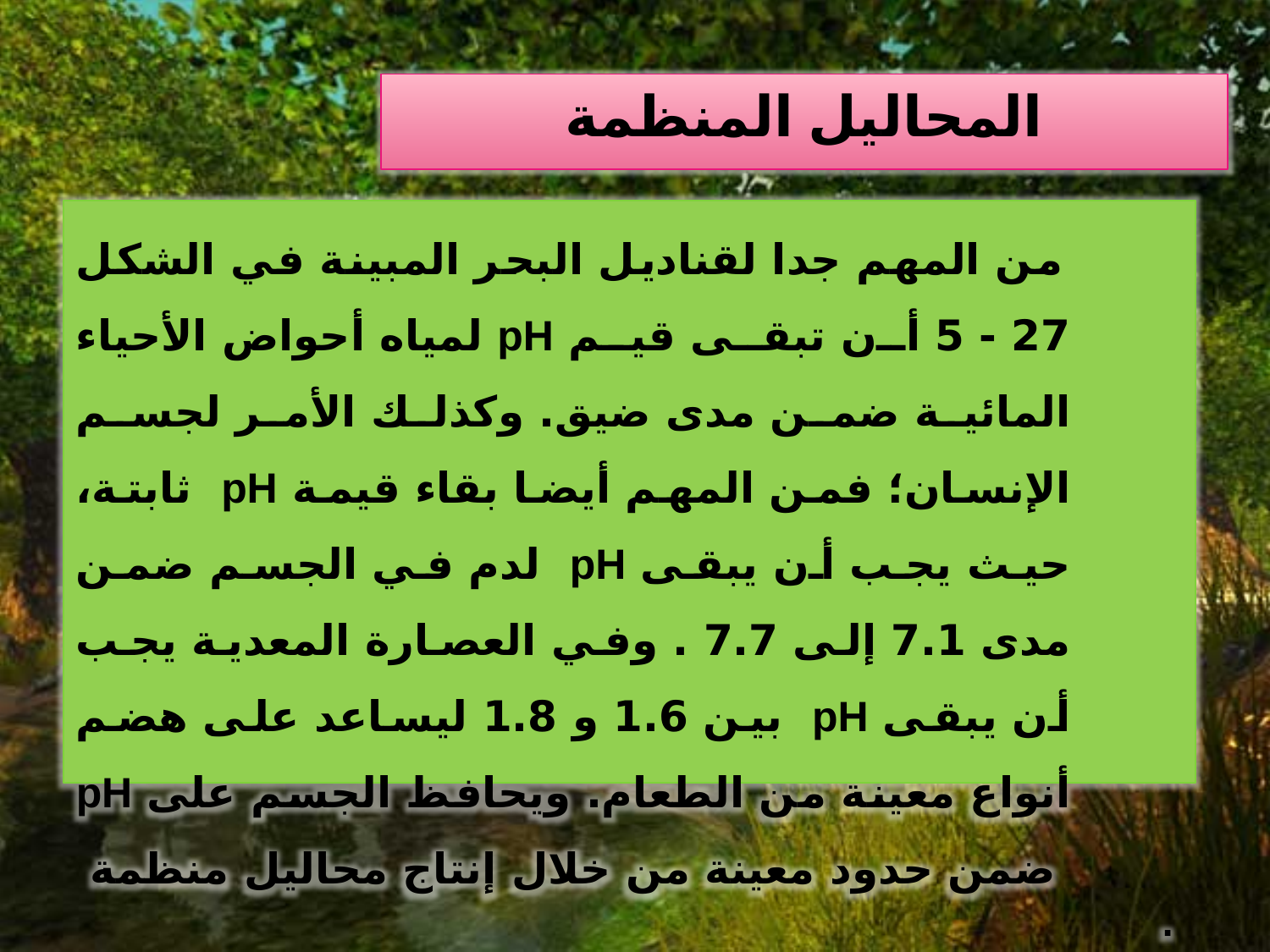

المحاليل المنظمة
         من المهم جدا لقناديل البحر المبينة في الشكل 27 - 5 أن تبقى قيم pH لمياه أحواض الأحياء المائية ضمن مدى ضيق. وكذلك الأمر لجسم الإنسان؛ فمن المهم أيضا بقاء قيمة pH  ثابتة، حيث يجب أن يبقى pH  لدم في الجسم ضمن مدى 7.1 إلى 7.7 . وفي العصارة المعدية يجب أن يبقى pH  بين 1.6 و 1.8 ليساعد على هضم أنواع معينة من الطعام. ويحافظ الجسم على pH  ضمن حدود معينة من خلال إنتاج محاليل منظمة
.